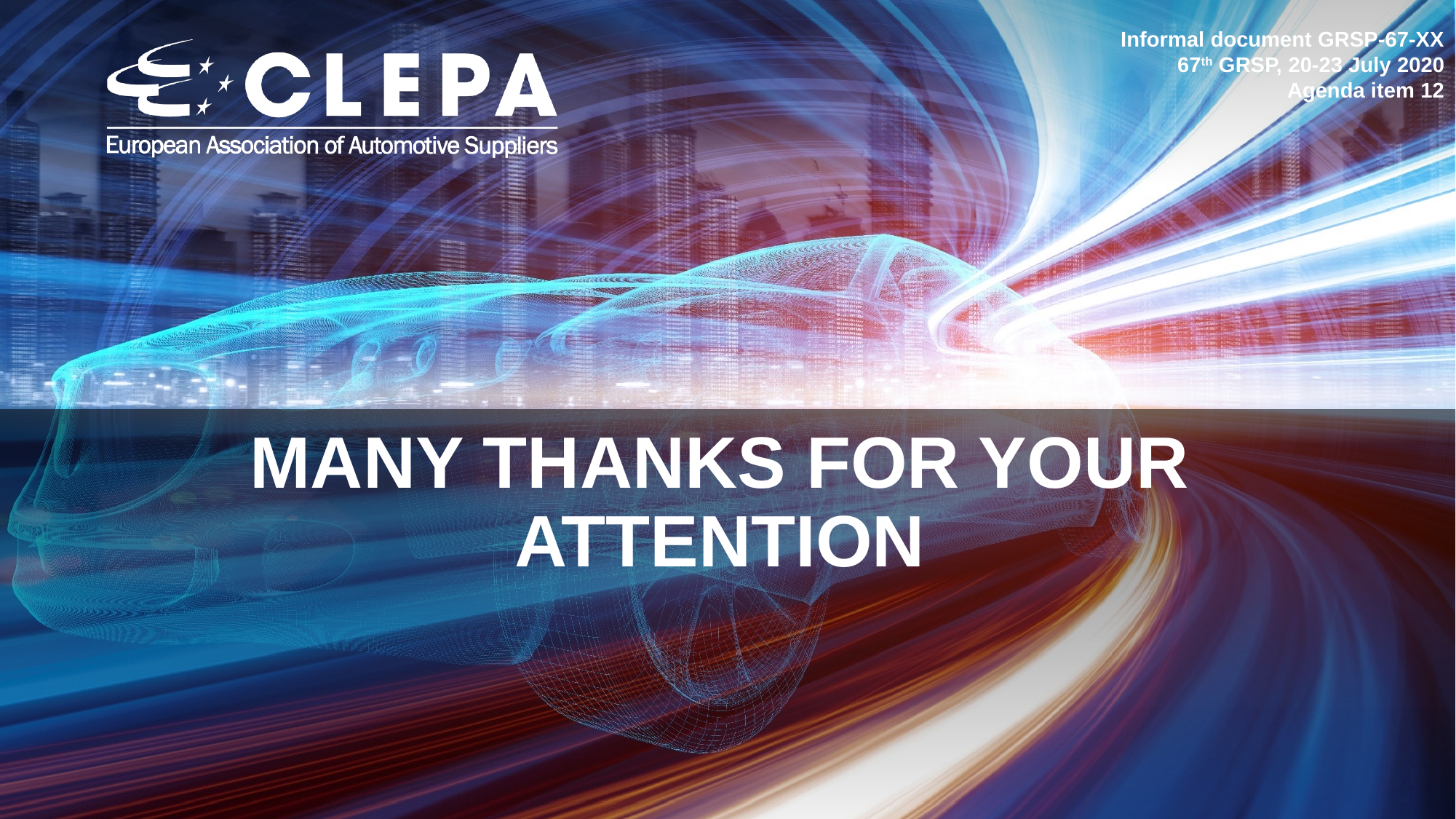

Informal document GRSP-67-XX
67th GRSP, 20-23 July 2020
Agenda item 12
# MANY THANKS FOR YOUR ATTENTION